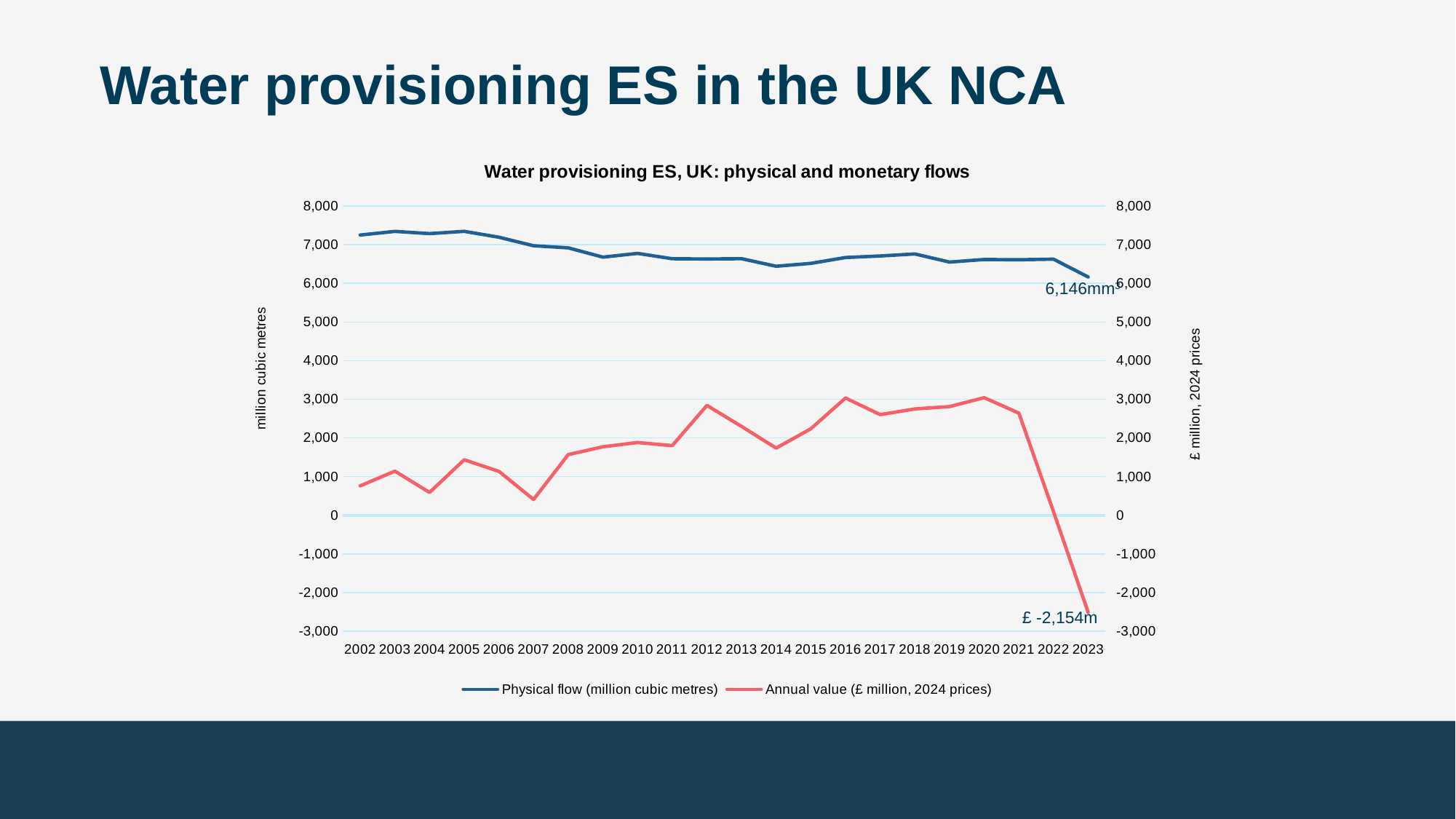

# Water provisioning ES in the UK NCA

### Chart: Water provisioning ES, UK: physical and monetary flows

| Category | Physical flow (million cubic metres) | Annual value (£ million, 2024 prices) |
|---|---|---|
| 2002 | 7250.0 | 761.0 |
| 2003 | 7344.0 | 1141.0 |
| 2004 | 7287.0 | 589.0 |
| 2005 | 7346.0 | 1436.0 |
| 2006 | 7193.0 | 1137.0 |
| 2007 | 6973.0 | 408.0 |
| 2008 | 6919.0 | 1569.0 |
| 2009 | 6678.0 | 1770.0 |
| 2010 | 6775.0 | 1882.0 |
| 2011 | 6637.0 | 1801.0 |
| 2012 | 6630.0 | 2842.0 |
| 2013 | 6638.0 | 2299.0 |
| 2014 | 6442.0 | 1737.0 |
| 2015 | 6517.0 | 2237.0 |
| 2016 | 6668.0 | 3035.0 |
| 2017 | 6708.0 | 2604.0 |
| 2018 | 6760.0 | 2751.0 |
| 2019 | 6550.0 | 2812.0 |
| 2020 | 6617.0 | 3043.0 |
| 2021 | 6610.0 | 2644.0 |
| 2022 | 6626.0 | 93.0 |
| 2023 | 6164.0 | -2514.0 |
6,146mm3
£ -2,154m